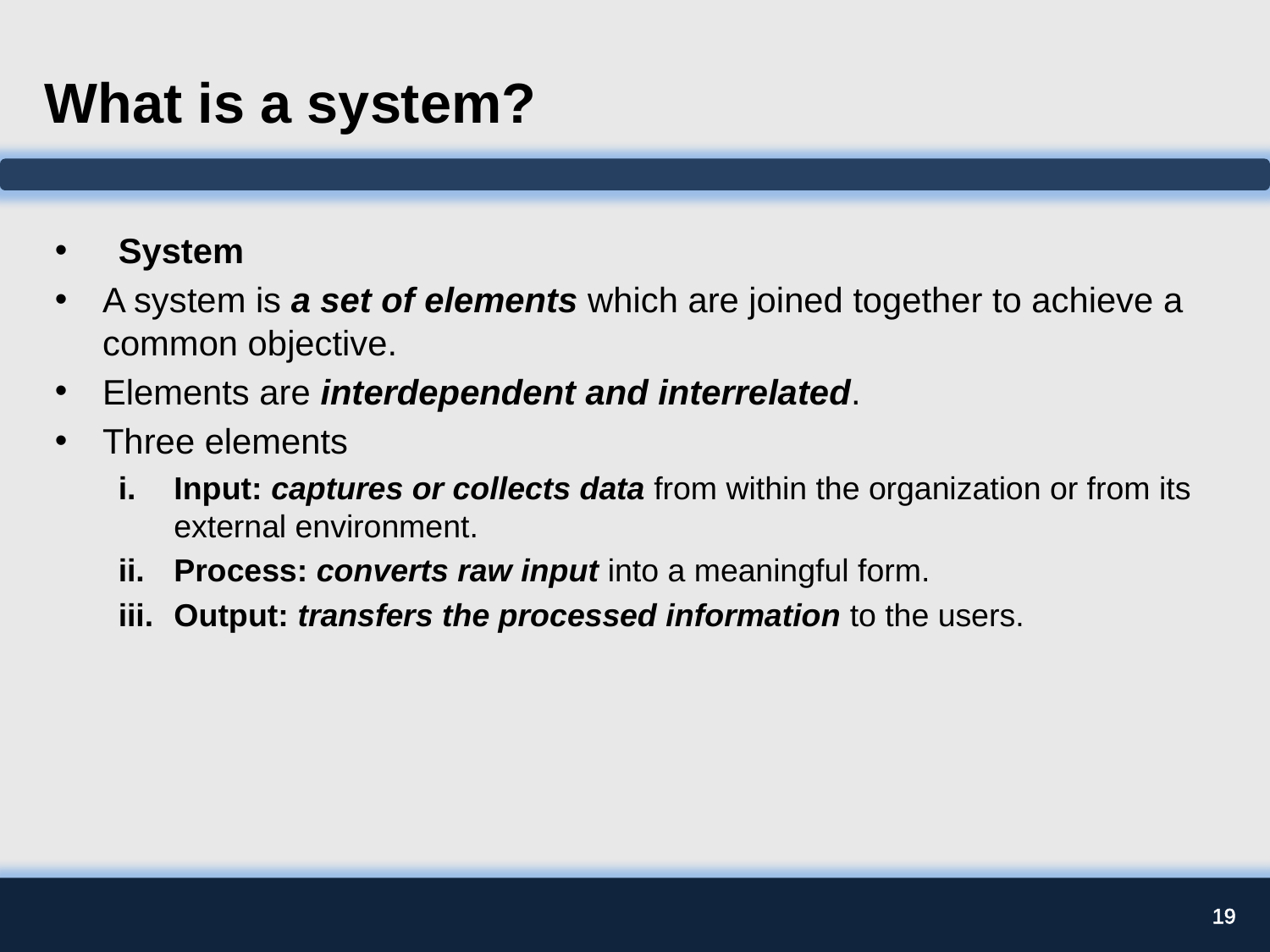

# What is a system?
System
A system is a set of elements which are joined together to achieve a common objective.
Elements are interdependent and interrelated.
Three elements
Input: captures or collects data from within the organization or from its external environment.
Process: converts raw input into a meaningful form.
Output: transfers the processed information to the users.

19